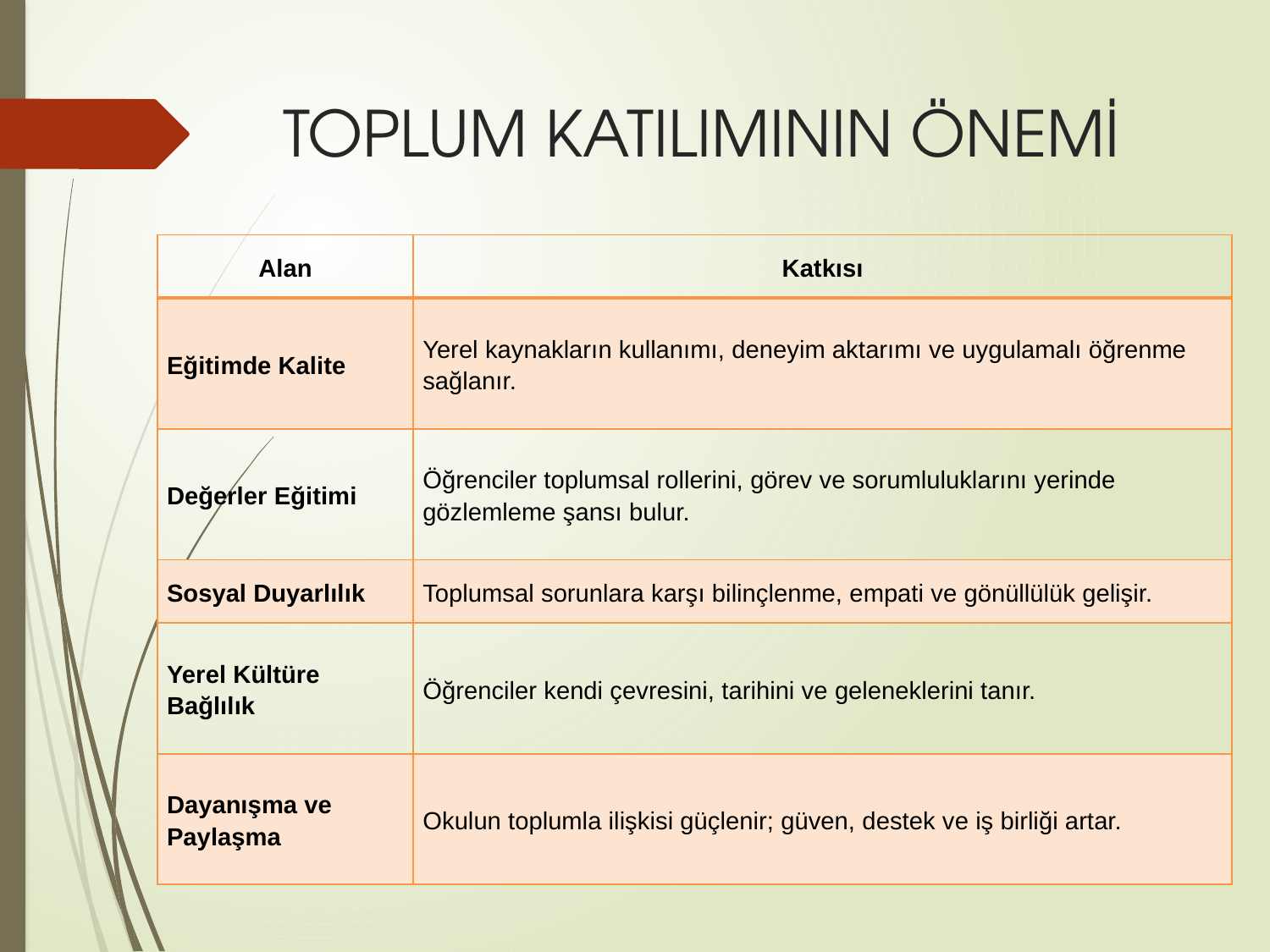

# TOPLUM KATILIMININ ÖNEMİ
| Alan | Katkısı |
| --- | --- |
| Eğitimde Kalite | Yerel kaynakların kullanımı, deneyim aktarımı ve uygulamalı öğrenme sağlanır. |
| Değerler Eğitimi | Öğrenciler toplumsal rollerini, görev ve sorumluluklarını yerinde gözlemleme şansı bulur. |
| Sosyal Duyarlılık | Toplumsal sorunlara karşı bilinçlenme, empati ve gönüllülük gelişir. |
| Yerel Kültüre Bağlılık | Öğrenciler kendi çevresini, tarihini ve geleneklerini tanır. |
| Dayanışma ve Paylaşma | Okulun toplumla ilişkisi güçlenir; güven, destek ve iş birliği artar. |